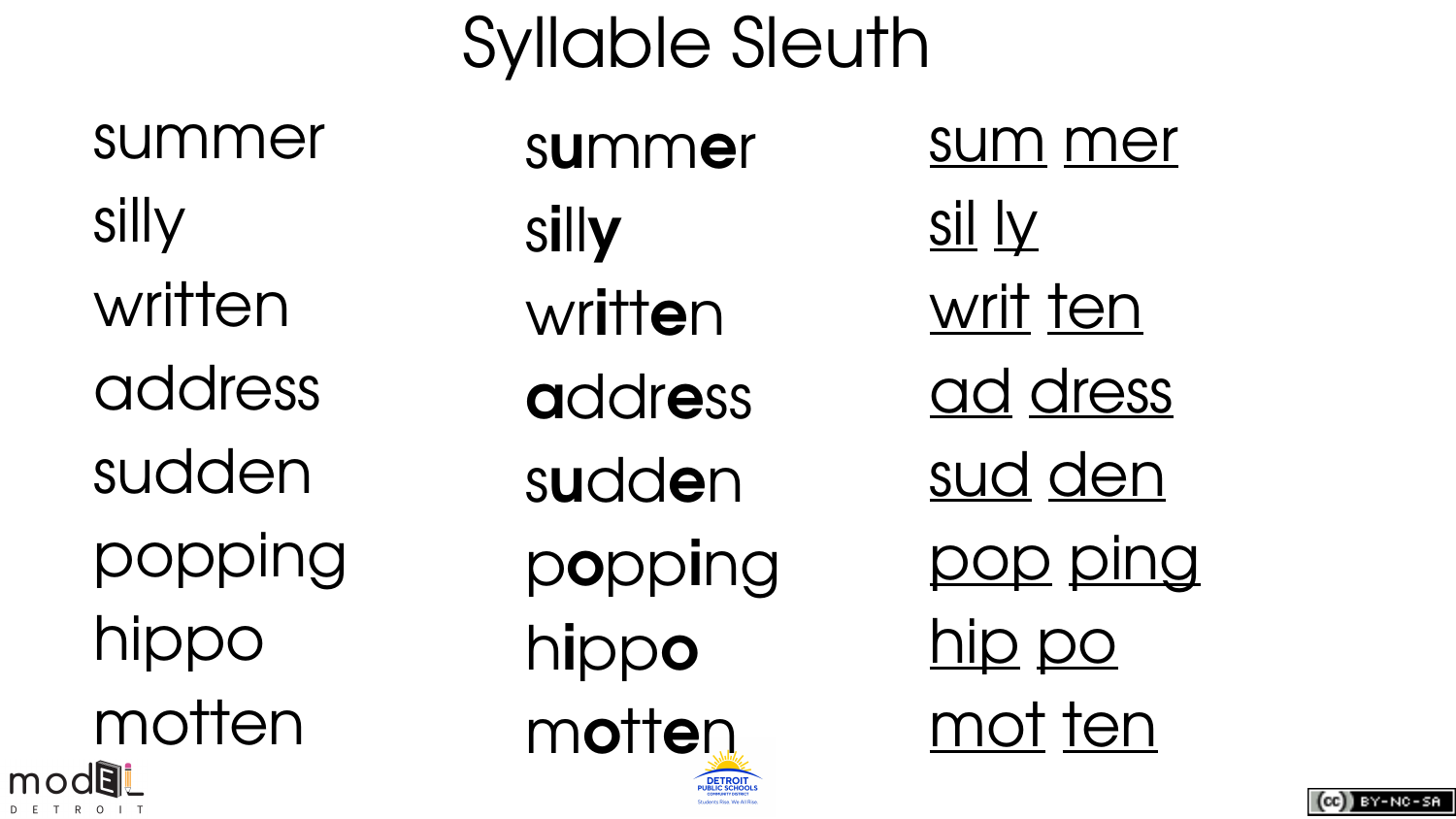

# Syllable Sleuth
sum mer
sil ly
writ ten
ad dress
sud den
pop ping
hip po
mot ten

summer
silly
written
address
sudden
popping
hippo
motten

summer
silly
written
address
sudden
popping
hippo
motten